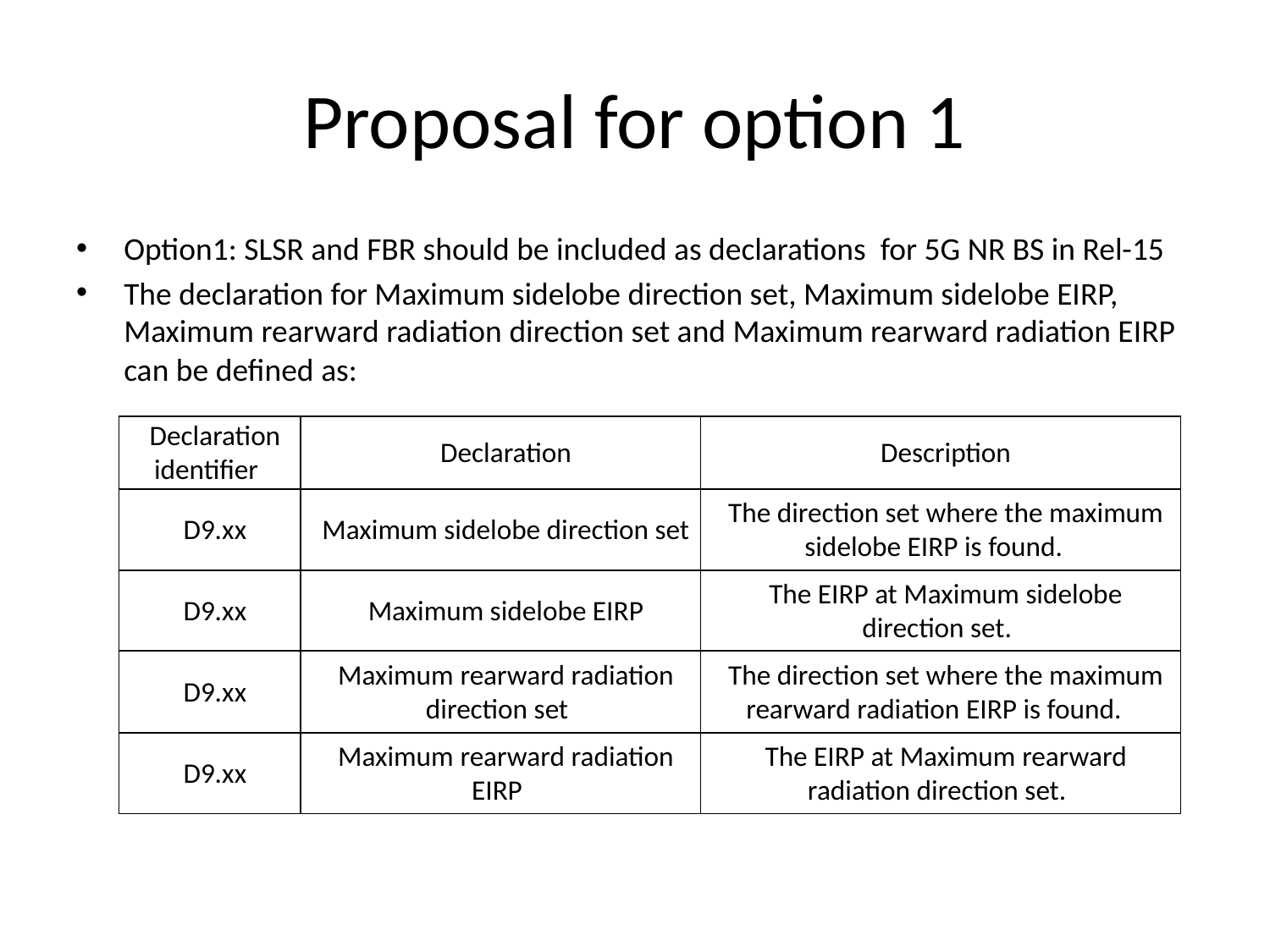

# Proposal for option 1
Option1: SLSR and FBR should be included as declarations  for 5G NR BS in Rel-15
The declaration for Maximum sidelobe direction set, Maximum sidelobe EIRP, Maximum rearward radiation direction set and Maximum rearward radiation EIRP can be defined as:

| Declaration identifier | Declaration | Description |
| --- | --- | --- |
| D9.xx | Maximum sidelobe direction set | The direction set where the maximum sidelobe EIRP is found. |
| D9.xx | Maximum sidelobe EIRP | The EIRP at Maximum sidelobe direction set. |
| D9.xx | Maximum rearward radiation direction set | The direction set where the maximum rearward radiation EIRP is found. |
| D9.xx | Maximum rearward radiation EIRP | The EIRP at Maximum rearward radiation direction set. |